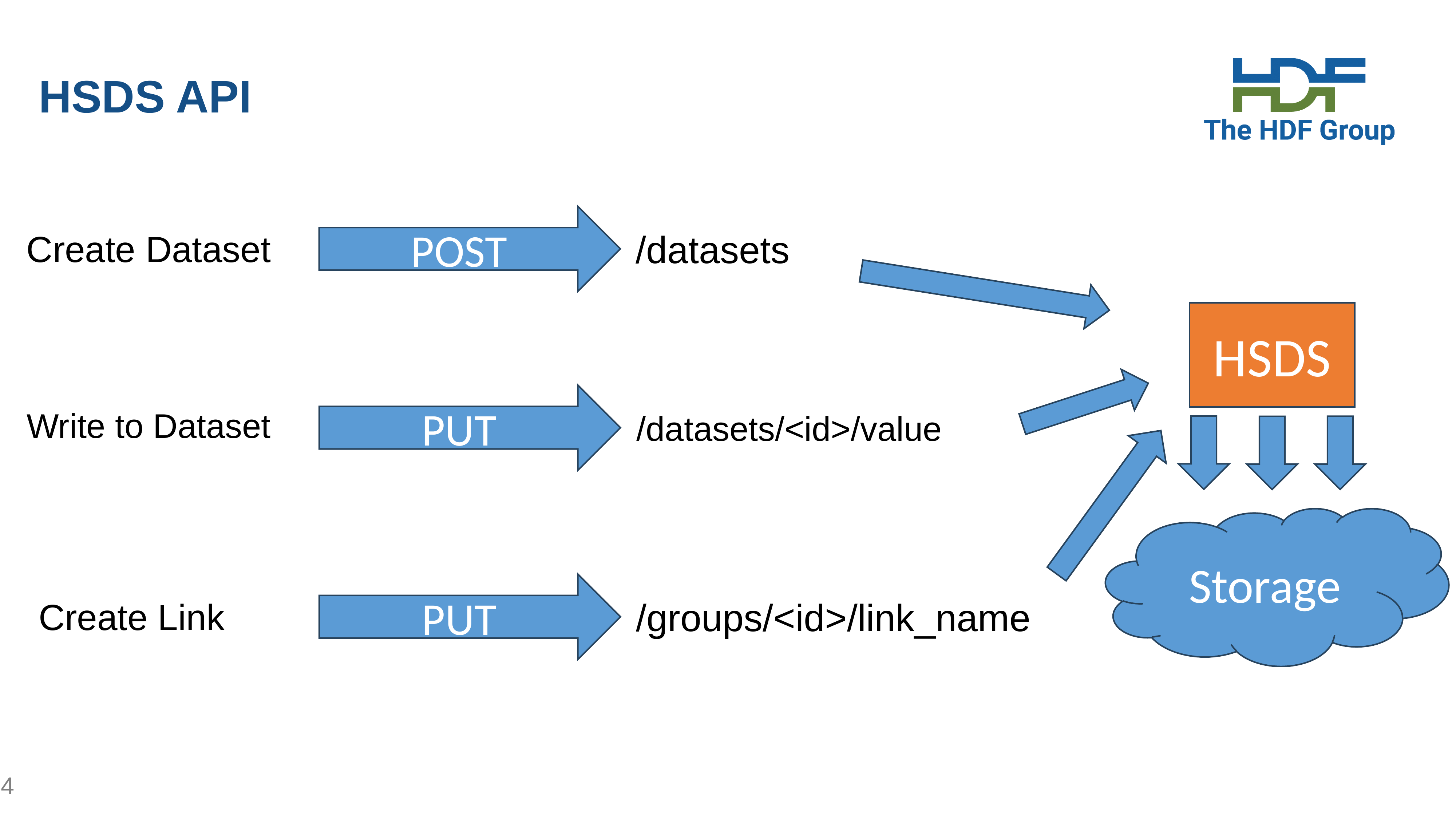

# HSDS API
POST
/datasets
Create Dataset

HSDS

PUT
Write to Dataset
/datasets/<id>/value

Storage
PUT
/groups/<id>/link_name
Create Link